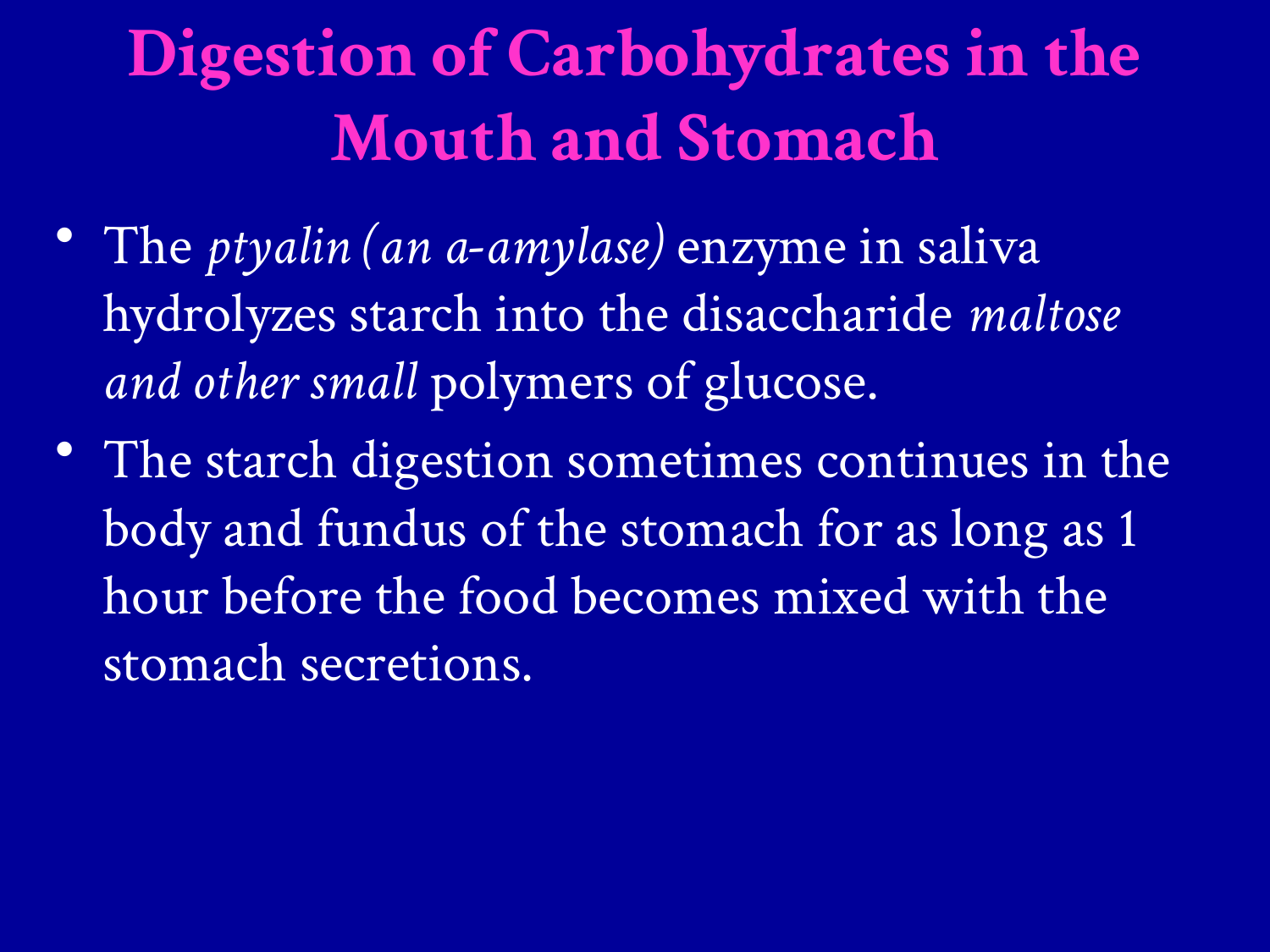

# Digestion of Carbohydrates in the Mouth and Stomach
The ptyalin (an a-amylase) enzyme in saliva hydrolyzes starch into the disaccharide maltose and other small polymers of glucose.
The starch digestion sometimes continues in the body and fundus of the stomach for as long as 1 hour before the food becomes mixed with the stomach secretions.